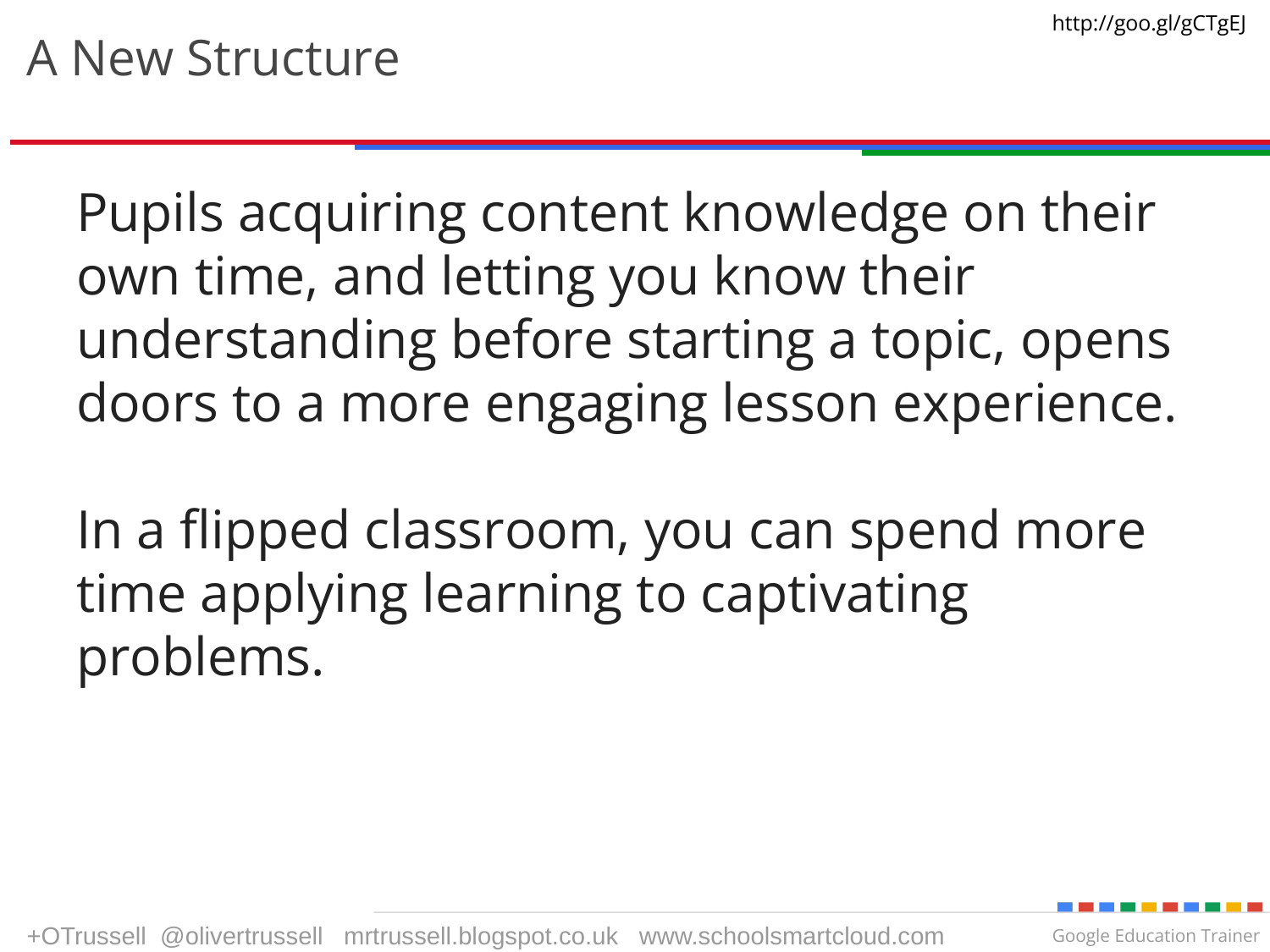

# A New Structure
Pupils acquiring content knowledge on their own time, and letting you know their understanding before starting a topic, opens doors to a more engaging lesson experience.

In a flipped classroom, you can spend more time applying learning to captivating problems.